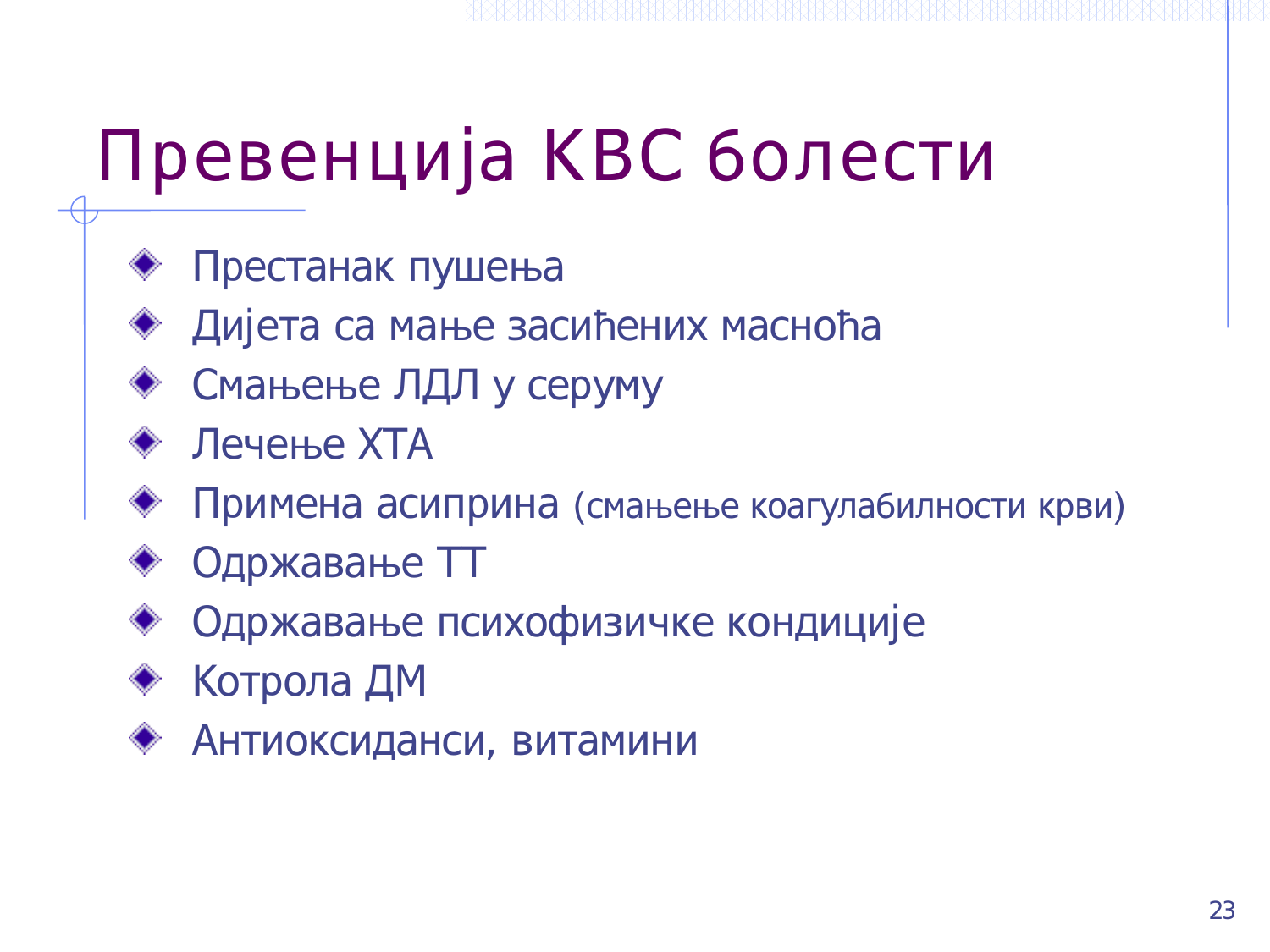

# Превенција КВС болести
Престанак пушења
Дијета са мање засићених масноћа
Смањење ЛДЛ у серуму
Лечење ХТА
Примена асиприна (смањење коагулабилности крви)
Одржавање ТТ
Одржавање психофизичке кондиције
Котрола ДМ
Антиоксиданси, витамини

23